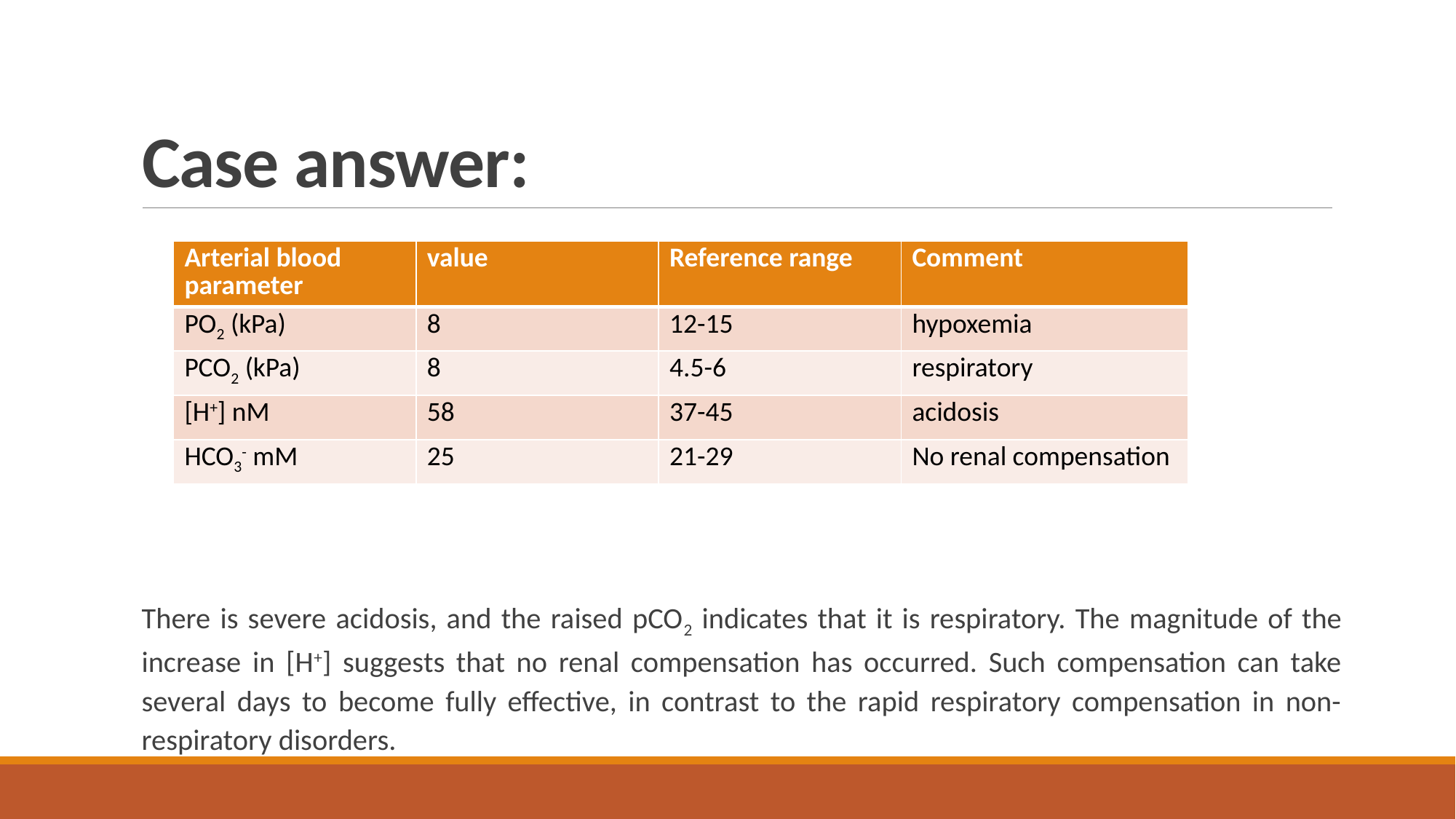

# Case answer:

There is severe acidosis, and the raised pCO2 indicates that it is respiratory. The magnitude of the increase in [H+] suggests that no renal compensation has occurred. Such compensation can take several days to become fully effective, in contrast to the rapid respiratory compensation in non-respiratory disorders.
| Arterial blood parameter | value | Reference range | Comment |
| --- | --- | --- | --- |
| PO2 (kPa) | 8 | 12-15 | hypoxemia |
| PCO2 (kPa) | 8 | 4.5-6 | respiratory |
| [H+] nM | 58 | 37-45 | acidosis |
| HCO3- mM | 25 | 21-29 | No renal compensation |